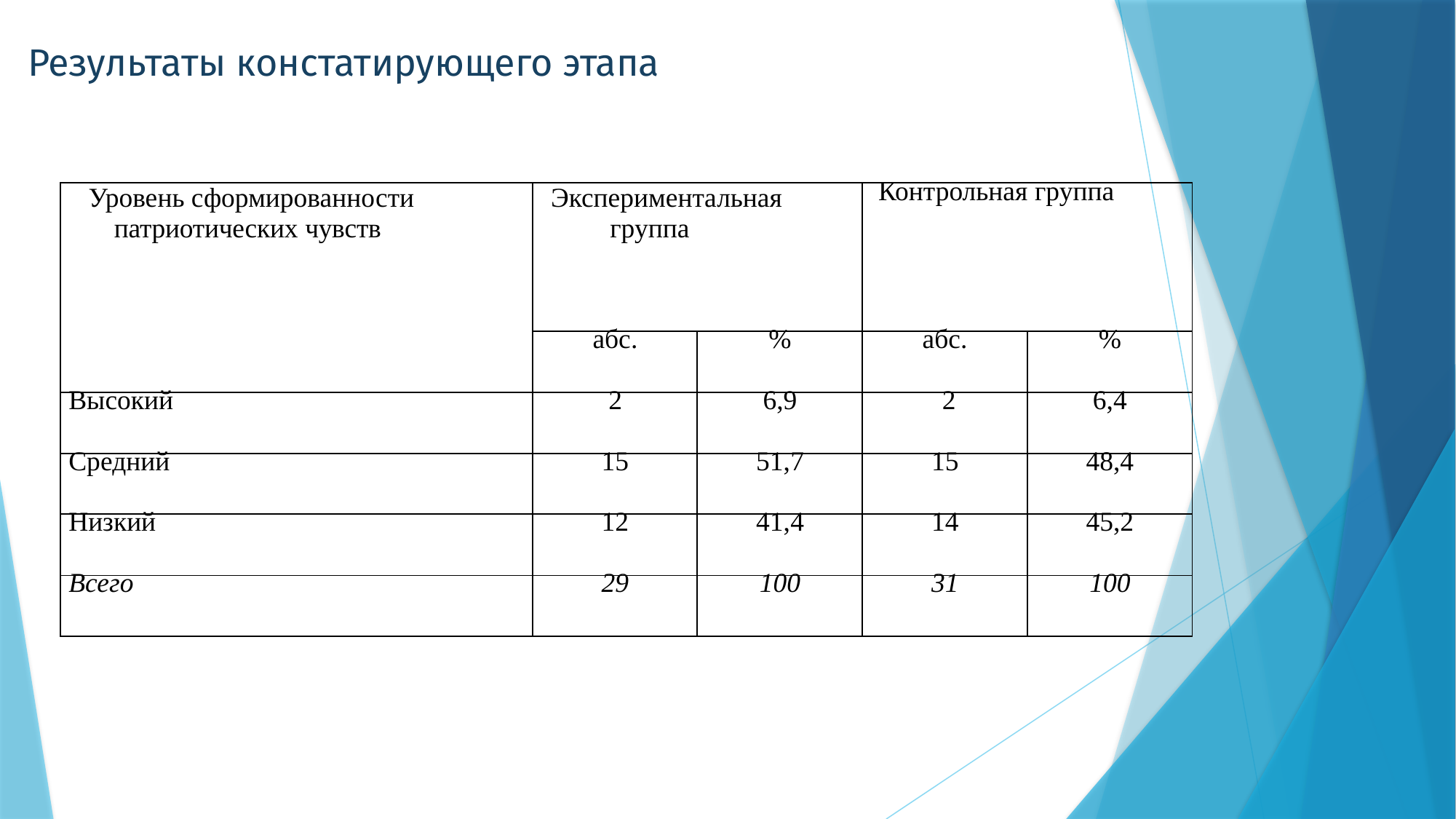

Результаты констатирующего этапа
| Уровень сформированности патриотических чувств | Экспериментальная группа |  | Контрольная группа |  |
| --- | --- | --- | --- | --- |
|  | абс. | % | абс. | % |
| Высокий | 2 | 6,9 | 2 | 6,4 |
| Средний | 15 | 51,7 | 15 | 48,4 |
| Низкий | 12 | 41,4 | 14 | 45,2 |
| Всего | 29 | 100 | 31 | 100 |